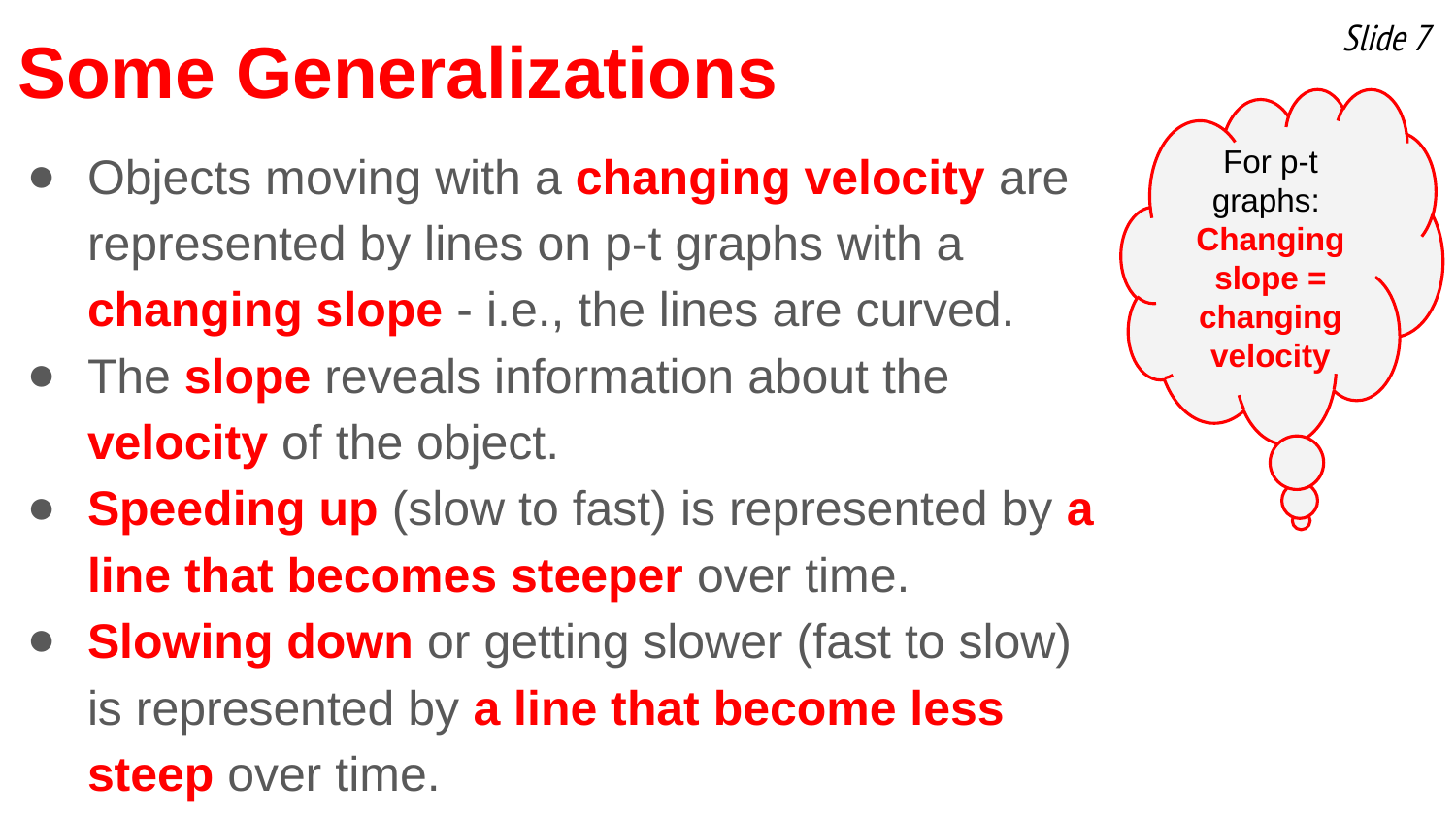

Slide 7
# Some Generalizations
For p-t graphs:
Changing slope = changing velocity
Objects moving with a changing velocity are represented by lines on p-t graphs with a changing slope - i.e., the lines are curved.
The slope reveals information about the velocity of the object.
Speeding up (slow to fast) is represented by a line that becomes steeper over time.
Slowing down or getting slower (fast to slow) is represented by a line that become less steep over time.